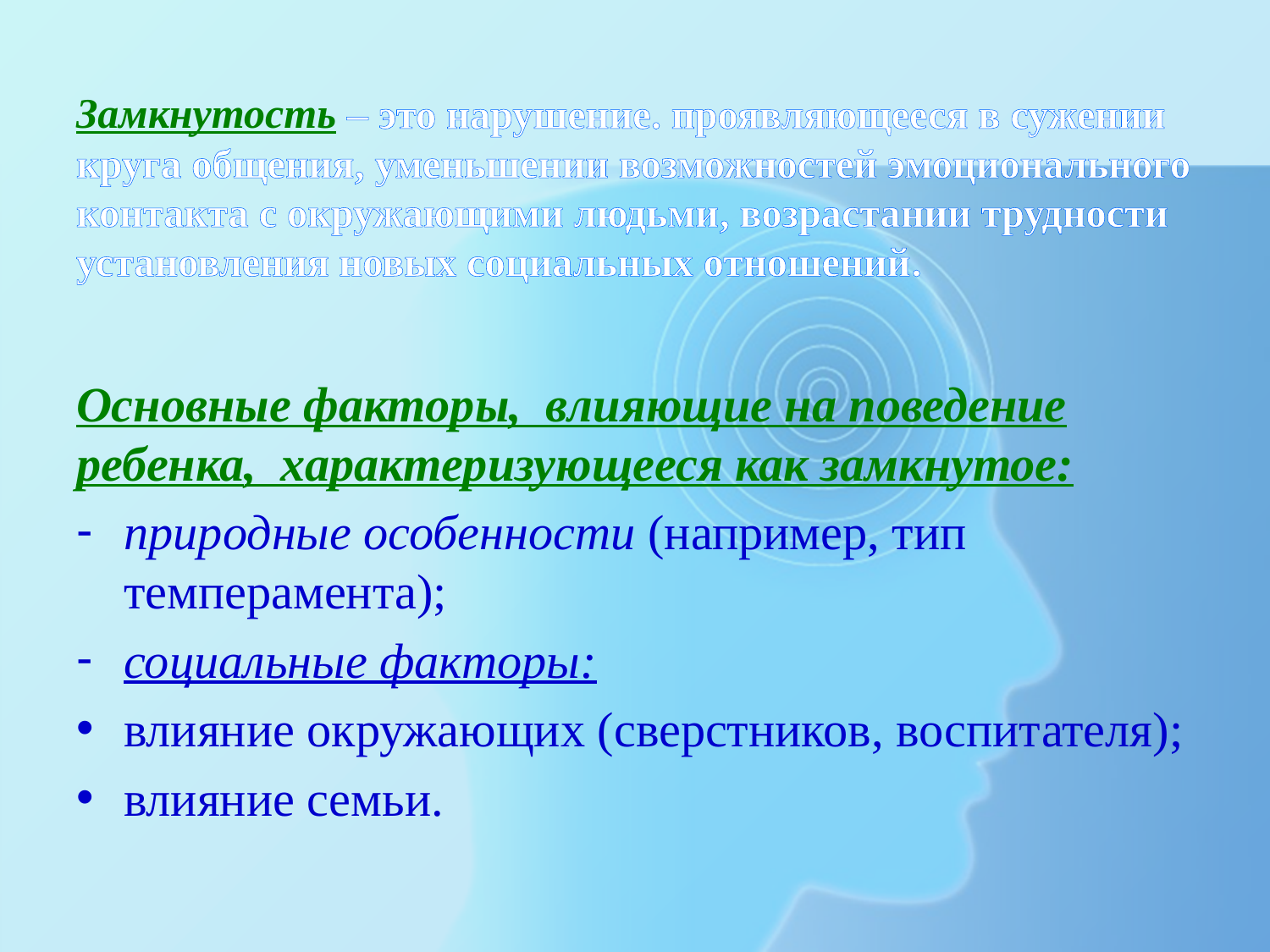

# Замкнутость – это нарушение. проявляющееся в сужении круга общения, уменьшении возможностей эмоционального контакта с окружающими людьми, возрастании трудности установления новых социальных отношений.
Основные факторы,  влияющие на поведение ребенка,  характеризующееся как замкнутое:
природные особенности (например, тип темперамента);
социальные факторы:
влияние окружающих (сверстников, воспитателя);
влияние семьи.